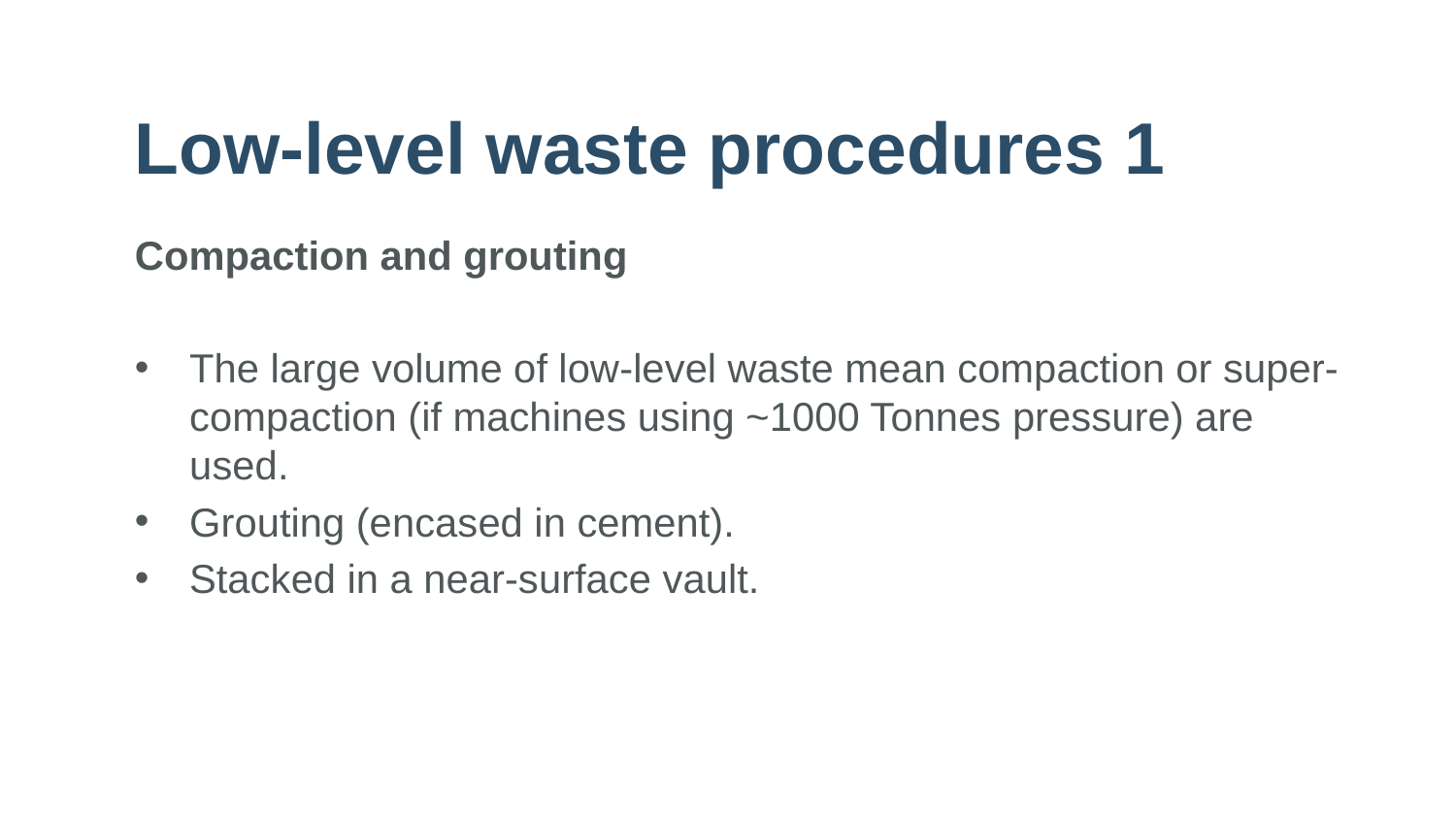

# Low-level waste procedures 1
Compaction and grouting

The large volume of low-level waste mean compaction or super-compaction (if machines using ~1000 Tonnes pressure) are used.
Grouting (encased in cement).
Stacked in a near-surface vault.